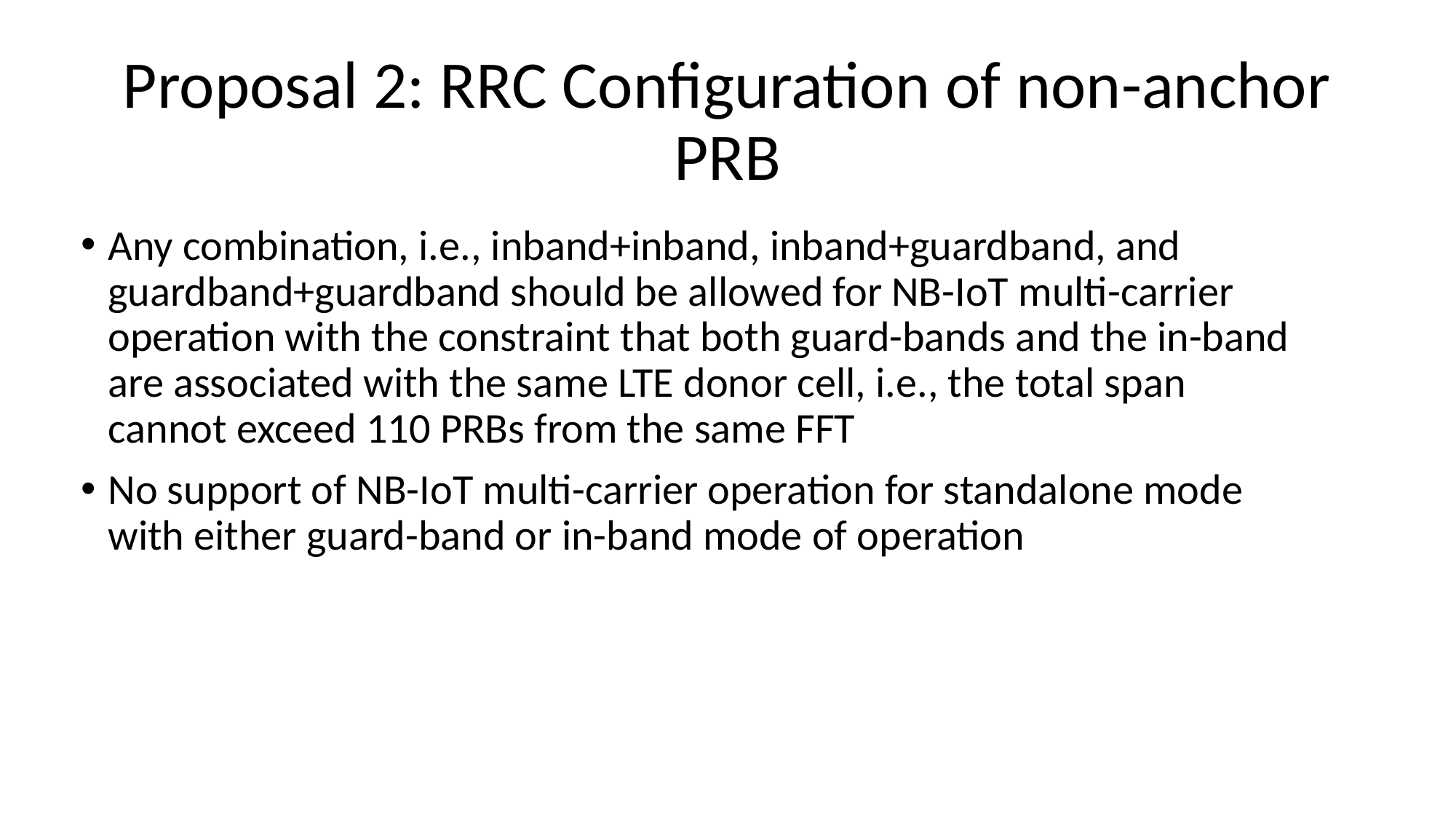

# Proposal 2: RRC Configuration of non-anchor PRB
Any combination, i.e., inband+inband, inband+guardband, and guardband+guardband should be allowed for NB-IoT multi-carrier operation with the constraint that both guard-bands and the in-band are associated with the same LTE donor cell, i.e., the total span cannot exceed 110 PRBs from the same FFT
No support of NB-IoT multi-carrier operation for standalone mode with either guard-band or in-band mode of operation